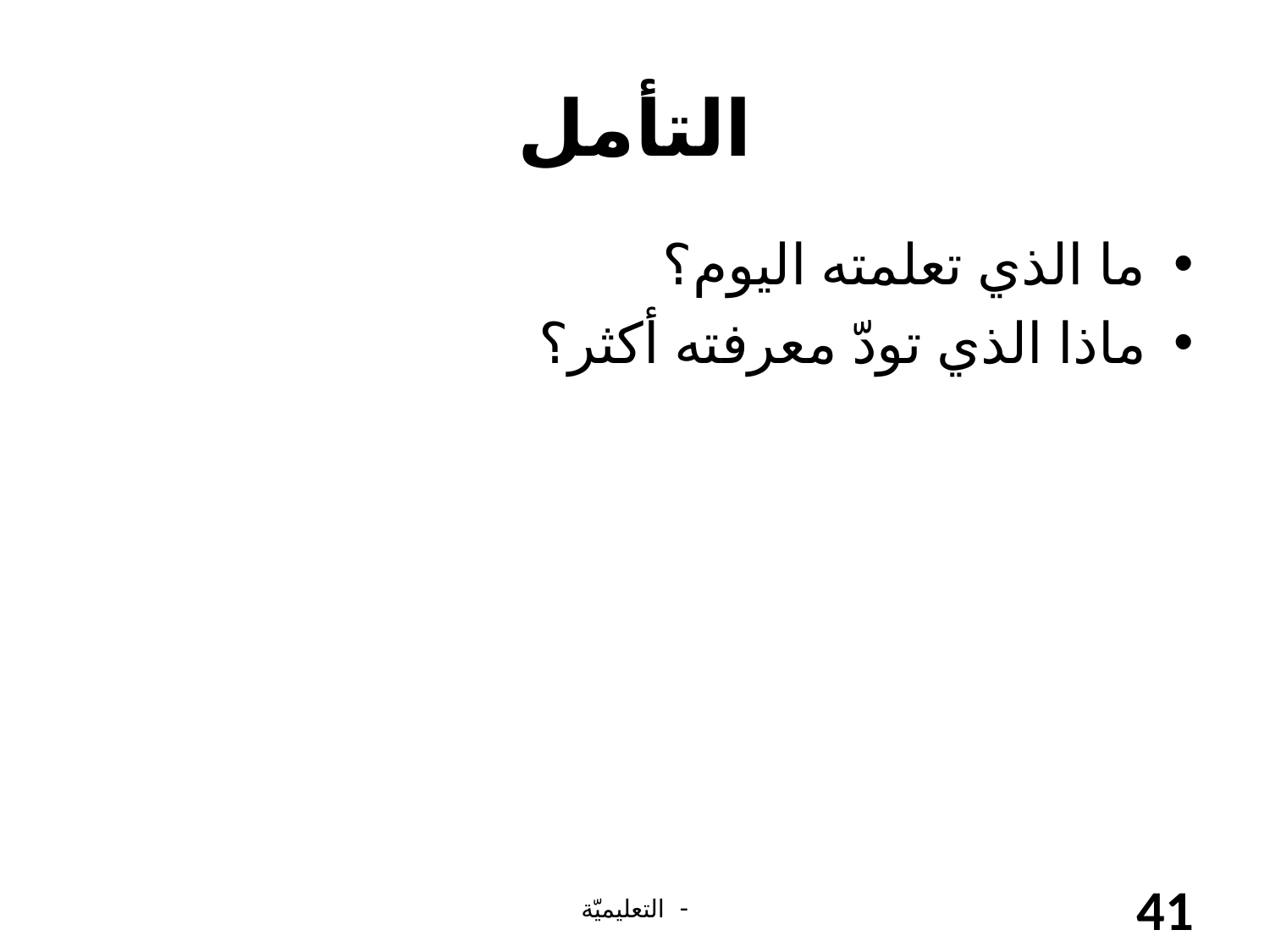

# التأمل
ما الذي تعلمته اليوم؟
ماذا الذي تودّ معرفته أكثر؟
التعليميّة  -
41